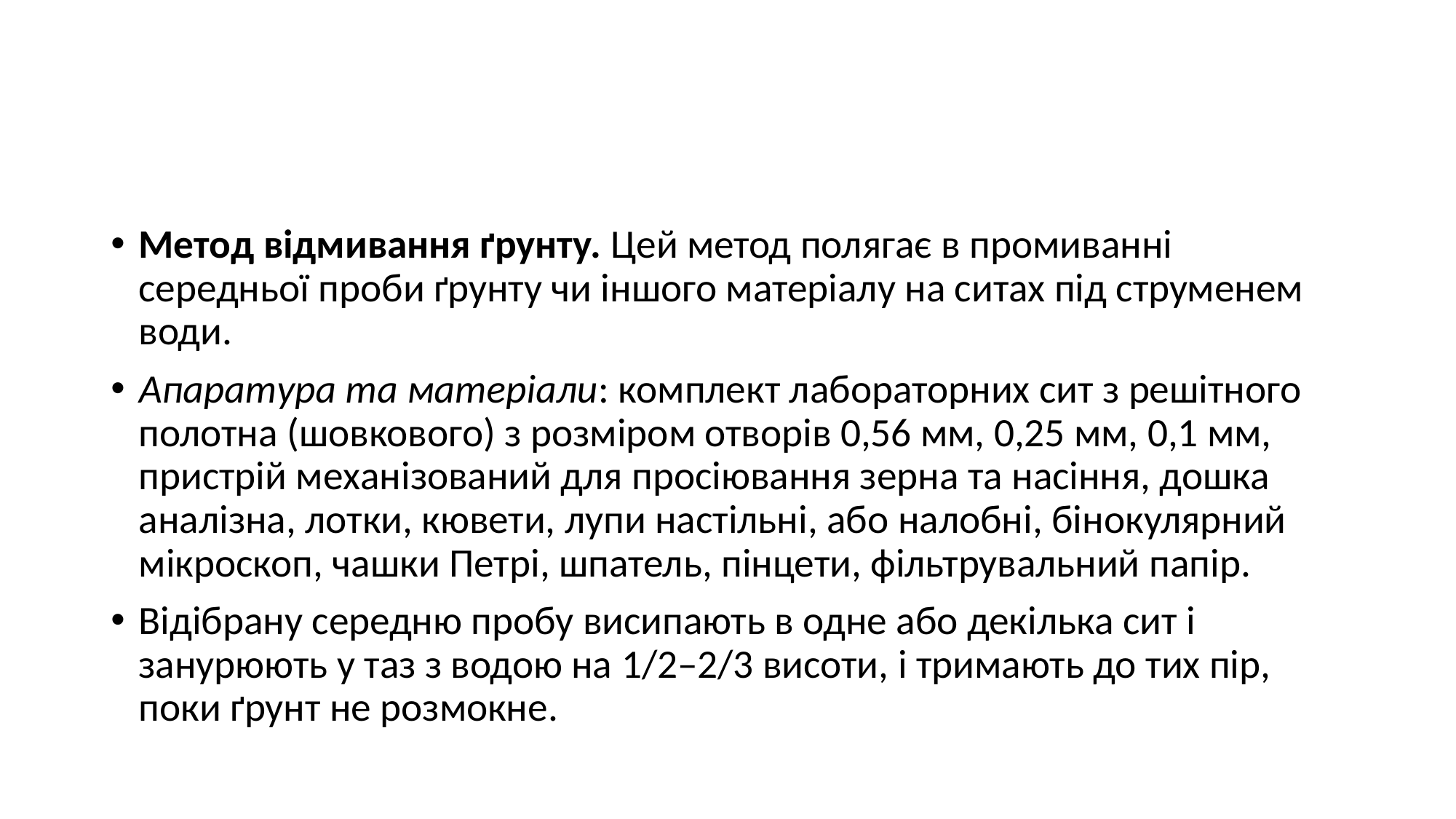

#
Метод відмивання ґрунту. Цей метод полягає в промиванні середньої проби ґрунту чи іншого матеріалу на ситах під струменем води.
Апаратура та матеріали: комплект лабораторних сит з решітного полотна (шовкового) з розміром отворів 0,56 мм, 0,25 мм, 0,1 мм, пристрій механізований для просіювання зерна та насіння, дошка аналізна, лотки, кювети, лупи настільні, або налобні, бінокулярний мікроскоп, чашки Петрі, шпатель, пінцети, фільтрувальний папір.
Відібрану середню пробу висипають в одне або декілька сит і занурюють у таз з водою на 1/2–2/3 висоти, і тримають до тих пір, поки ґрунт не розмокне.